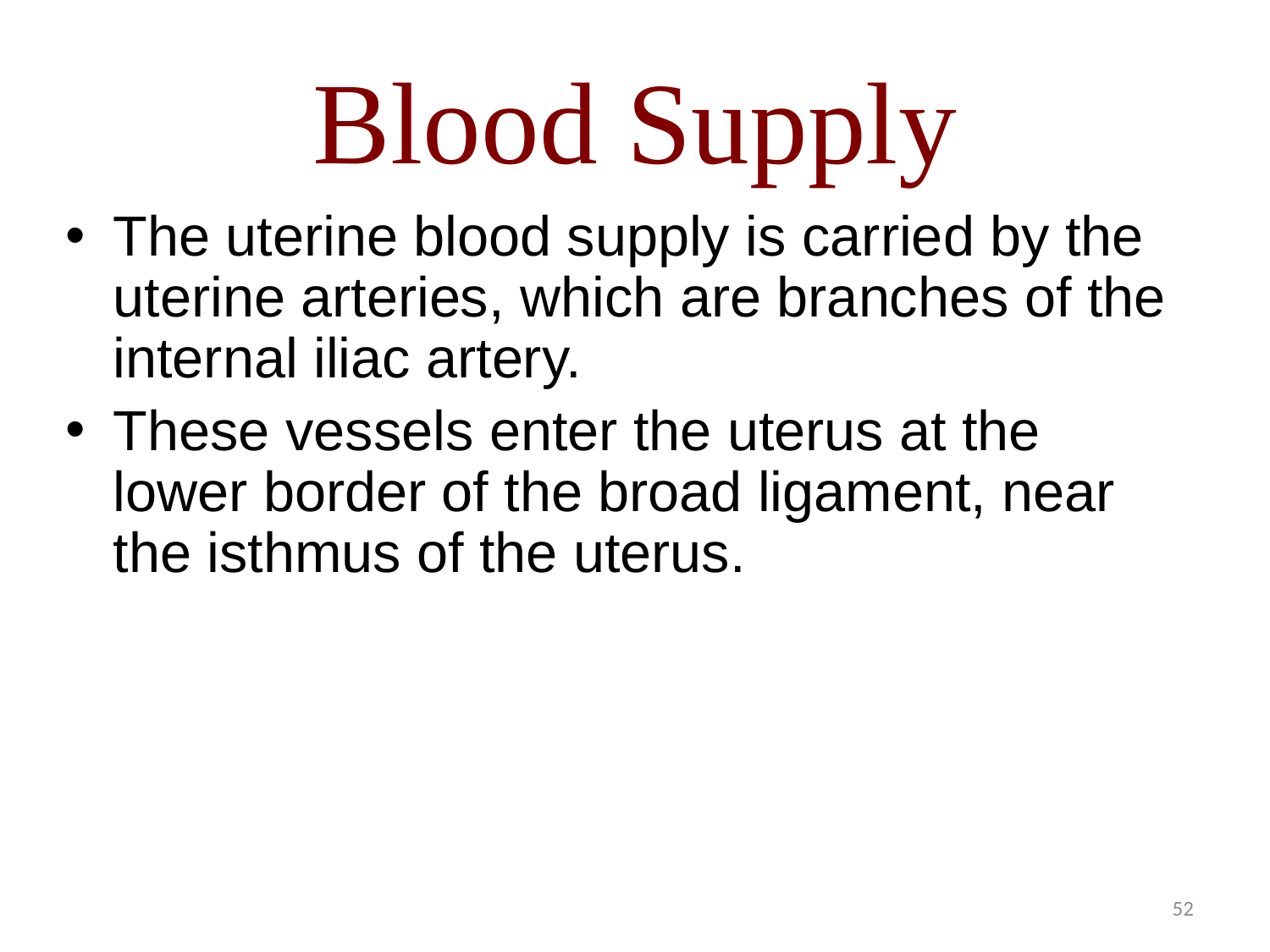

# Blood Supply
The uterine blood supply is carried by the uterine arteries, which are branches of the internal iliac artery.
These vessels enter the uterus at the lower border of the broad ligament, near the isthmus of the uterus.
52